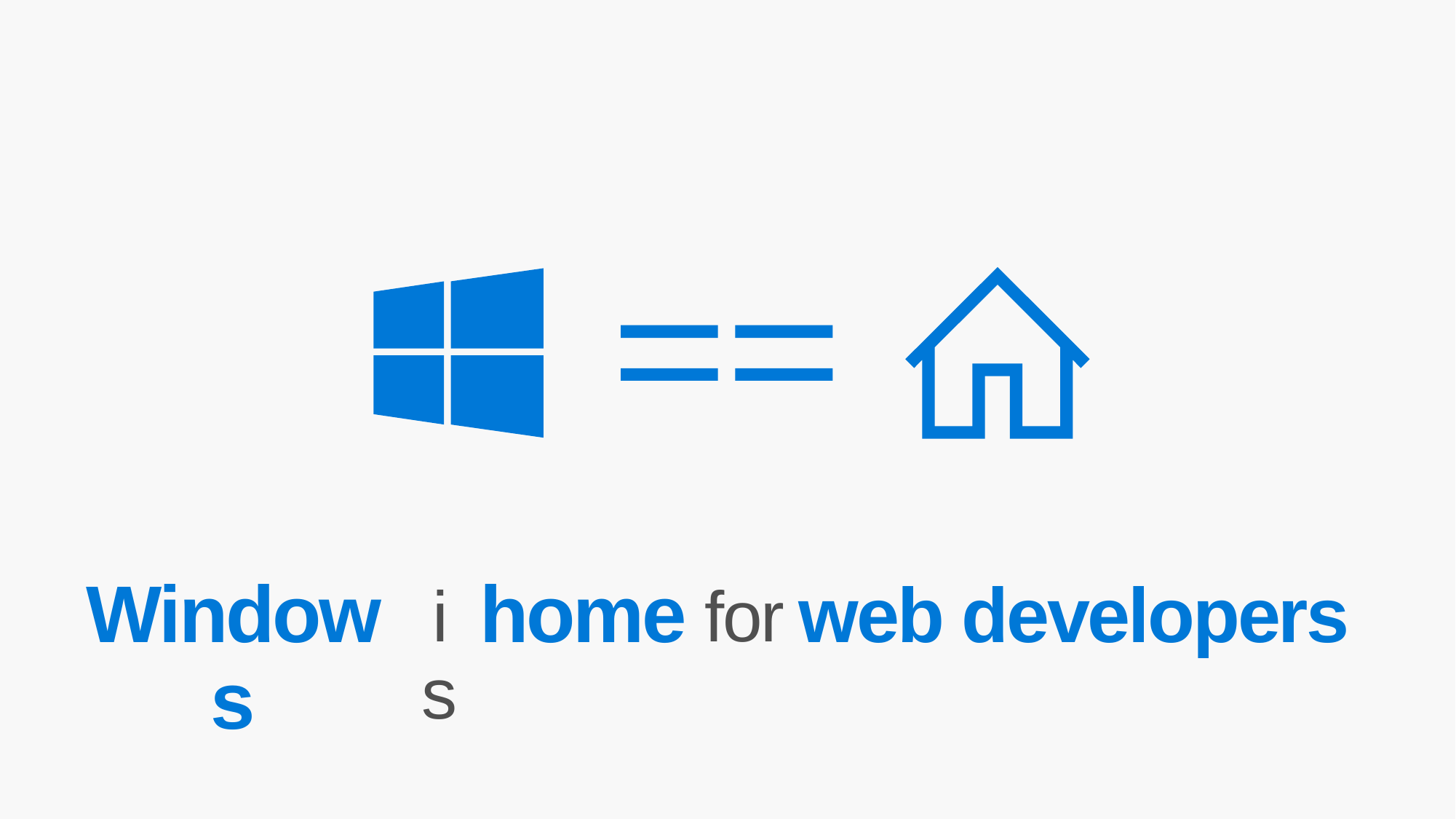

Windows
home
is
for
UWP developers
Windows
home
is
for
web developers